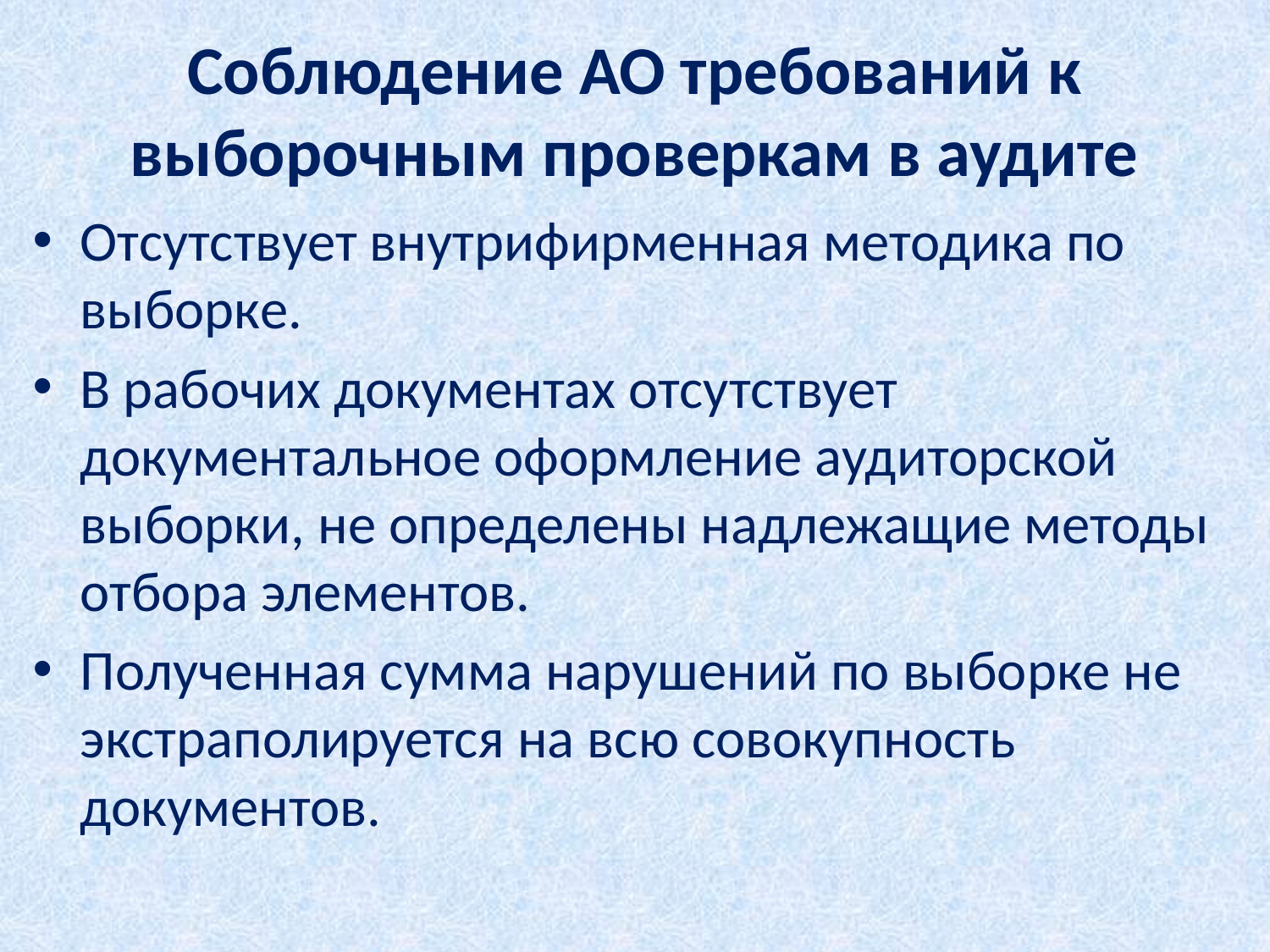

# Соблюдение АО требований к выборочным проверкам в аудите
Отсутствует внутрифирменная методика по выборке.
В рабочих документах отсутствует документальное оформление аудиторской выборки, не определены надлежащие методы отбора элементов.
Полученная сумма нарушений по выборке не экстраполируется на всю совокупность документов.